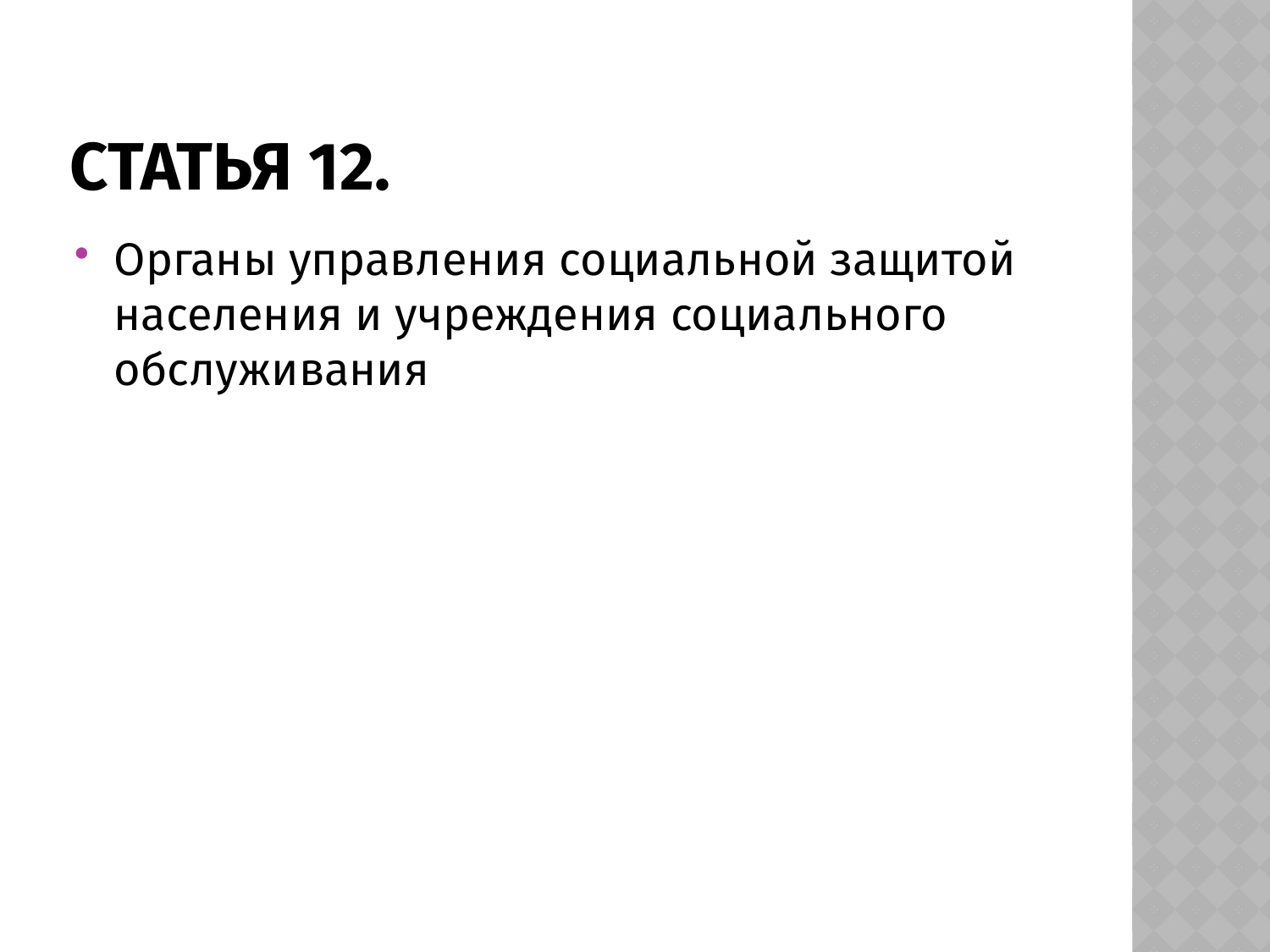

# Статья 12.
Органы управления социальной защитой населения и учреждения социального обслуживания